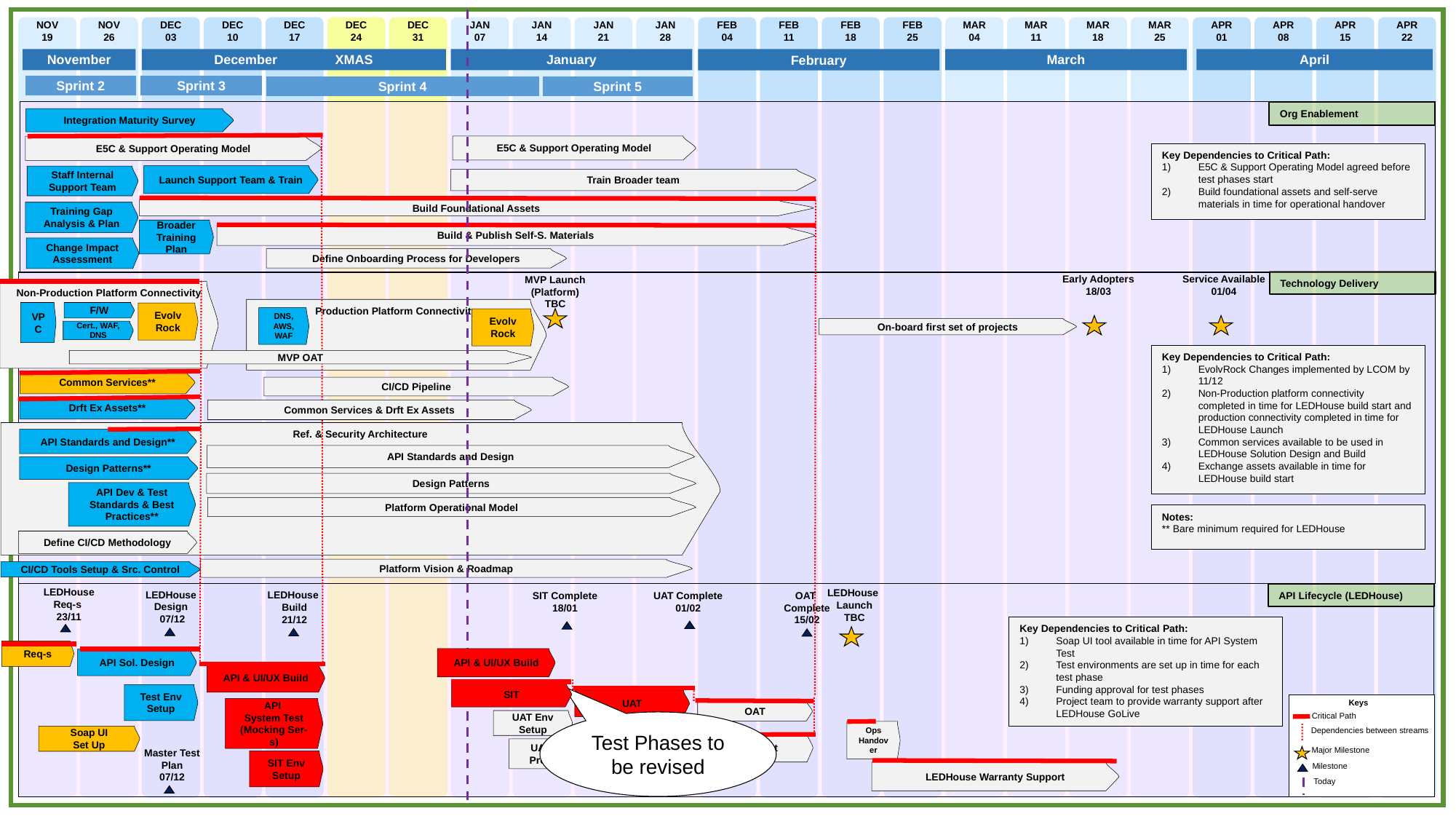

NOV
19
NOV
26
DEC
03
DEC
10
DEC
17
DEC
24
DEC
31
JAN
07
JAN
14
JAN
21
JAN
28
FEB
04
FEB
11
FEB
18
FEB
25
MAR
04
MAR
11
MAR
18
MAR
25
APR
01
APR
08
APR
15
APR
22
November
December                XMAS
January
February
March
April
Sprint 2
Sprint 3
Sprint 4
Sprint 5

Org Enablement
Integration Maturity Survey
E5C & Support Operating Model
E5C & Support Operating Model
Key Dependencies to Critical Path:
E5C & Support Operating Model agreed before test phases start
Build foundational assets and self-serve materials in time for operational handover
Launch Support Team & Train
Staff Internal Support Team
Train Broader team
Build Foundational Assets
Training Gap Analysis & Plan
Broader Training Plan
Build & Publish Self-S. Materials
Change Impact Assessment
Define Onboarding Process for Developers
Early Adopters
18/03
Service Available
01/04
MVP Launch
(Platform)
TBC
Technology Delivery

Non-Production Platform Connectivity
Production Platform Connectivity
VPC
F/W
Evolv
Rock
DNS, AWS, WAF

Evolv
Rock

On-board first set of projects
Cert., WAF, DNS
Key Dependencies to Critical Path:
EvolvRock Changes implemented by LCOM by 11/12
Non-Production platform connectivity completed in time for LEDHouse build start and production connectivity completed in time for LEDHouse Launch
Common services available to be used in LEDHouse Solution Design and Build
Exchange assets available in time for LEDHouse build start
MVP OAT
Common Services**
CI/CD Pipeline
Drft Ex Assets**
Common Services & Drft Ex Assets
Ref. & Security Architecture
API Standards and Design**
API Standards and Design
Design Patterns**
Design Patterns
API Dev & Test Standards & Best Practices**
Platform Operational Model
Notes:
** Bare minimum required for LEDHouse

Define CI/CD Methodology
Platform Vision & Roadmap
CI/CD Tools Setup & Src. Control
LEDHouse
Req-s
23/11
LEDHouse
Launch
TBC
LEDHouse
Design
07/12

LEDHouse
Build
21/12
API Lifecycle (LEDHouse)
OAT
Complete
15/02
UAT Complete
01/02
SIT Complete
18/01
Key Dependencies to Critical Path:
Soap UI tool available in time for API System Test
Test environments are set up in time for each test phase
Funding approval for test phases
Project team to provide warranty support after LEDHouse GoLive

Req-s
API & UI/UX Build
API Sol. Design

API & UI/UX Build
SIT
Test Env Setup
UAT
Keys

API
System Test
(Mocking Ser-s)
OAT
Critical Path
UAT Env Setup
Test Phases to be revised
Dependencies between streams
Ops Handover
Soap UI
Set Up
PEN Test
UAT Prep
Major Milestone
Master Test Plan
07/12

SIT Env Setup
Milestone
LEDHouse Warranty Support

Today